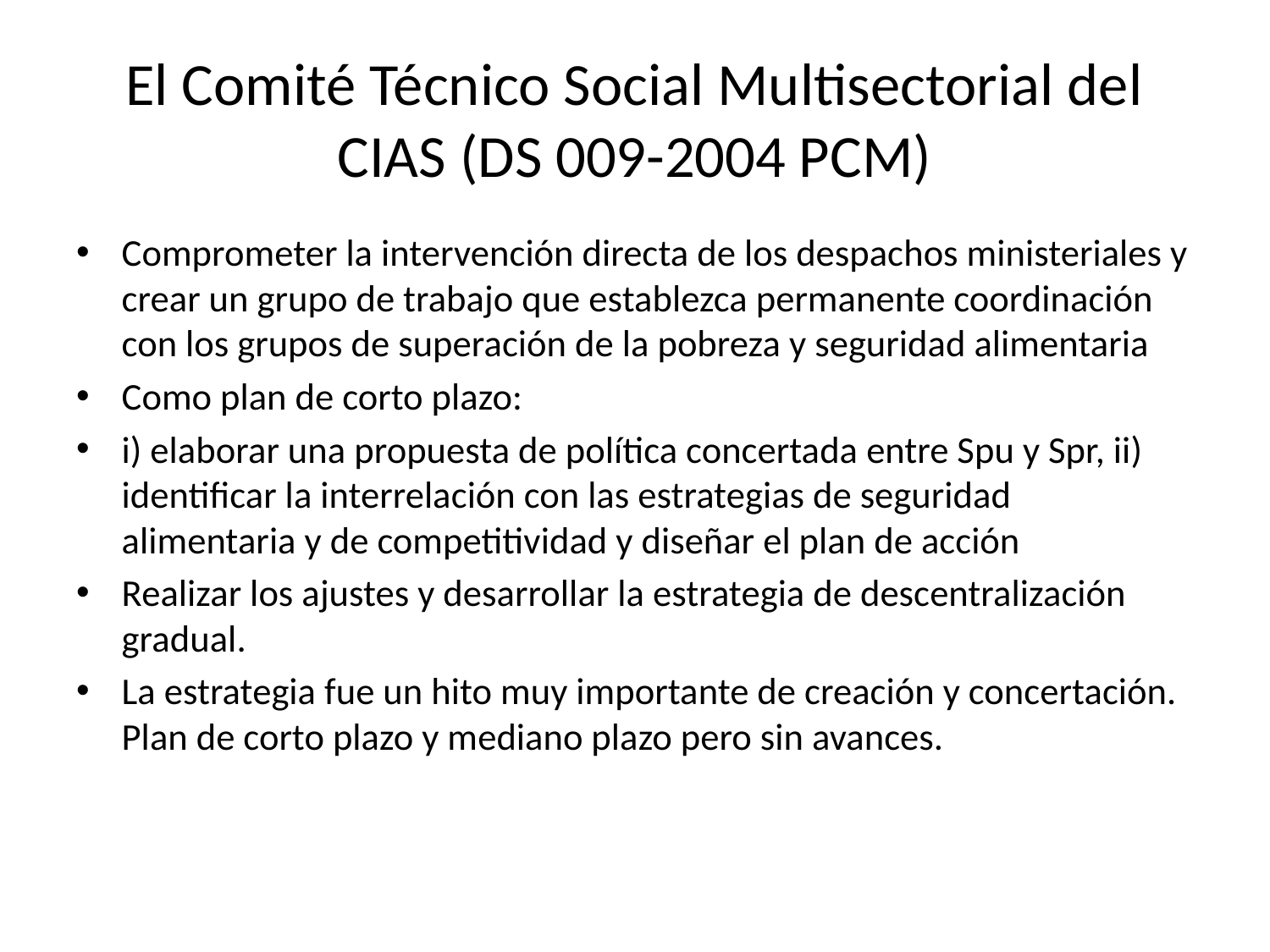

# El Comité Técnico Social Multisectorial del CIAS (DS 009-2004 PCM)
Comprometer la intervención directa de los despachos ministeriales y crear un grupo de trabajo que establezca permanente coordinación con los grupos de superación de la pobreza y seguridad alimentaria
Como plan de corto plazo:
i) elaborar una propuesta de política concertada entre Spu y Spr, ii) identificar la interrelación con las estrategias de seguridad alimentaria y de competitividad y diseñar el plan de acción
Realizar los ajustes y desarrollar la estrategia de descentralización gradual.
La estrategia fue un hito muy importante de creación y concertación. Plan de corto plazo y mediano plazo pero sin avances.